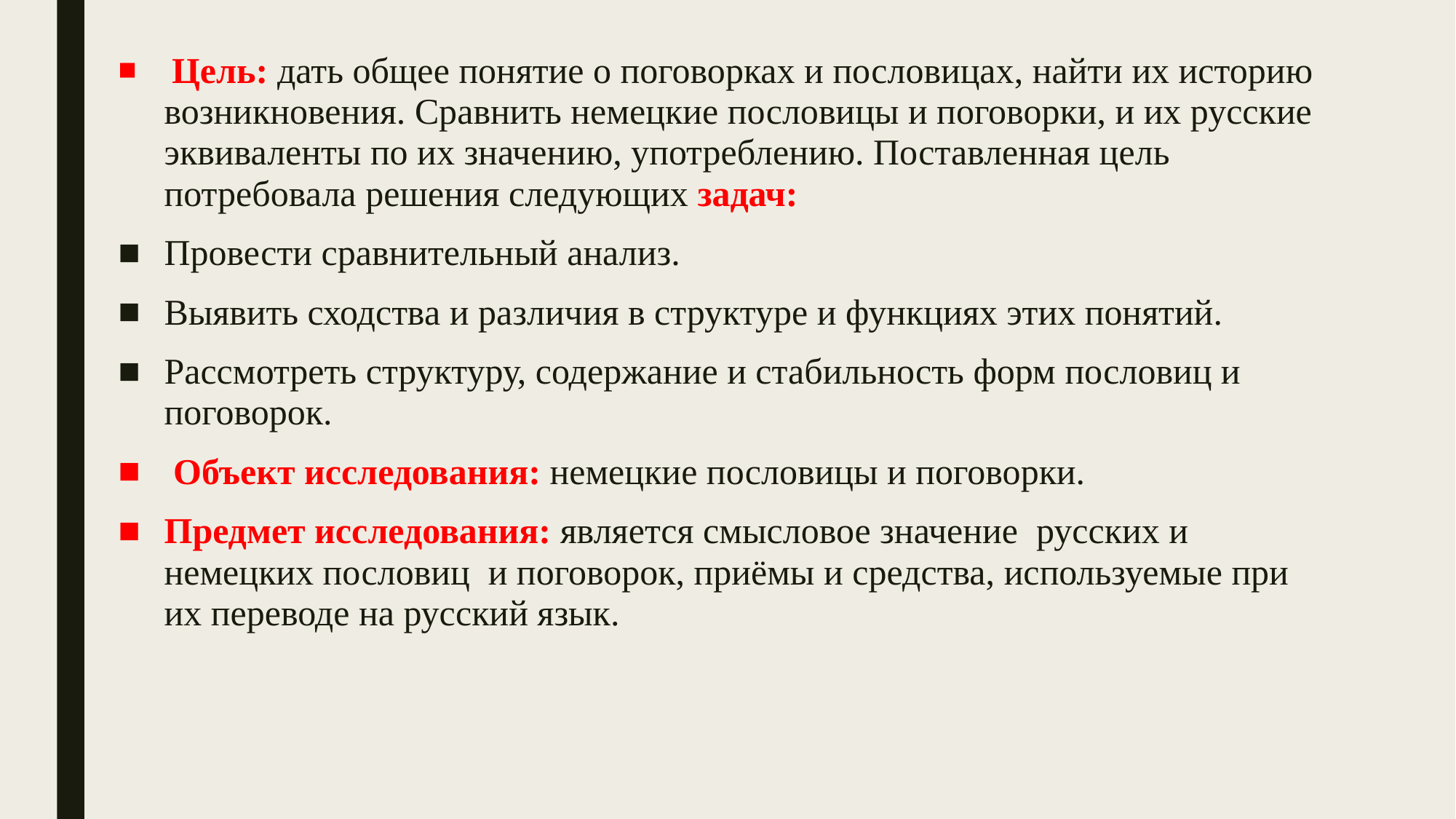

Цель: дать общее понятие о поговорках и пословицах, найти их историю возникновения. Сравнить немецкие пословицы и поговорки, и их русские эквиваленты по их значению, употреблению. Поставленная цель потребовала решения следующих задач:
Провести сравнительный анализ.
Выявить сходства и различия в структуре и функциях этих понятий.
Рассмотреть структуру, содержание и стабильность форм пословиц и поговорок.
 Объект исследования: немецкие пословицы и поговорки.
Предмет исследования: является смысловое значение  русских и немецких пословиц  и поговорок, приёмы и средства, используемые при их переводе на русский язык.